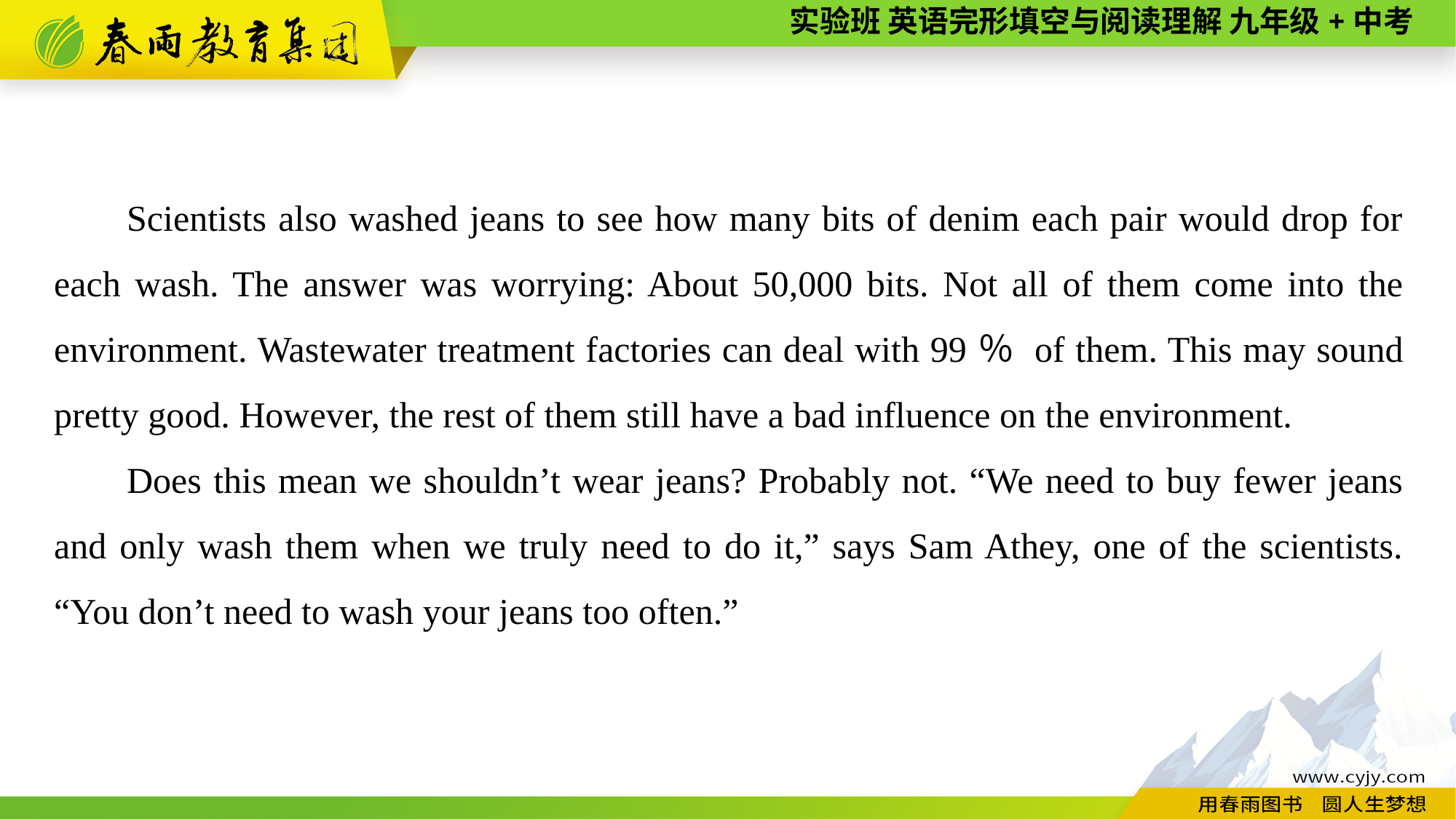

Scientists also washed jeans to see how many bits of denim each pair would drop for each wash. The answer was worrying: About 50,000 bits. Not all of them come into the environment. Wastewater treatment factories can deal with 99％ of them. This may sound pretty good. However, the rest of them still have a bad influence on the environment.
Does this mean we shouldn’t wear jeans? Probably not. “We need to buy fewer jeans and only wash them when we truly need to do it,” says Sam Athey, one of the scientists. “You don’t need to wash your jeans too often.”